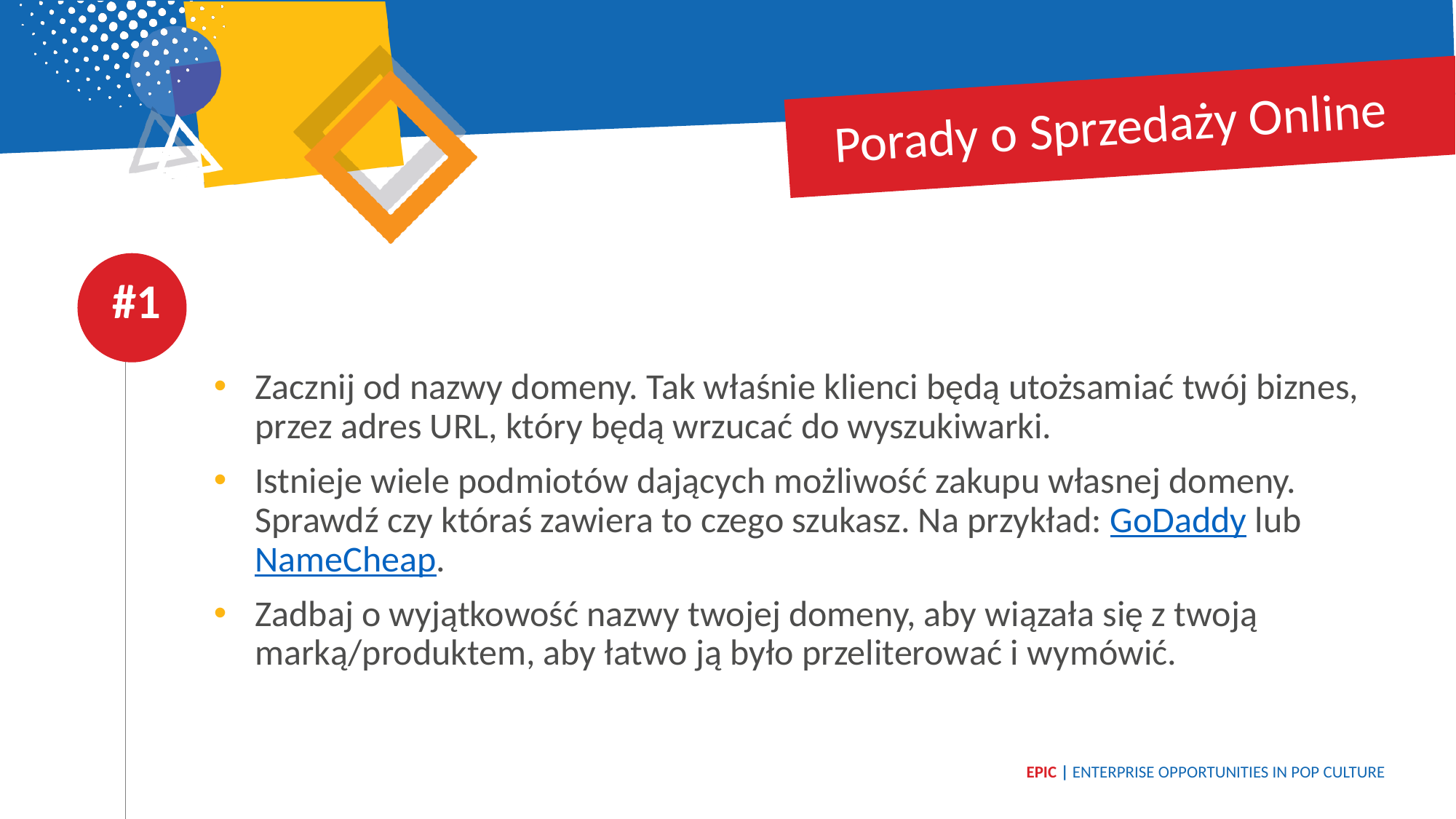

Porady o Sprzedaży Online

#1
Zacznij od nazwy domeny. Tak właśnie klienci będą utożsamiać twój biznes, przez adres URL, który będą wrzucać do wyszukiwarki.
Istnieje wiele podmiotów dających możliwość zakupu własnej domeny. Sprawdź czy któraś zawiera to czego szukasz. Na przykład: GoDaddy lub NameCheap.
Zadbaj o wyjątkowość nazwy twojej domeny, aby wiązała się z twoją marką/produktem, aby łatwo ją było przeliterować i wymówić.